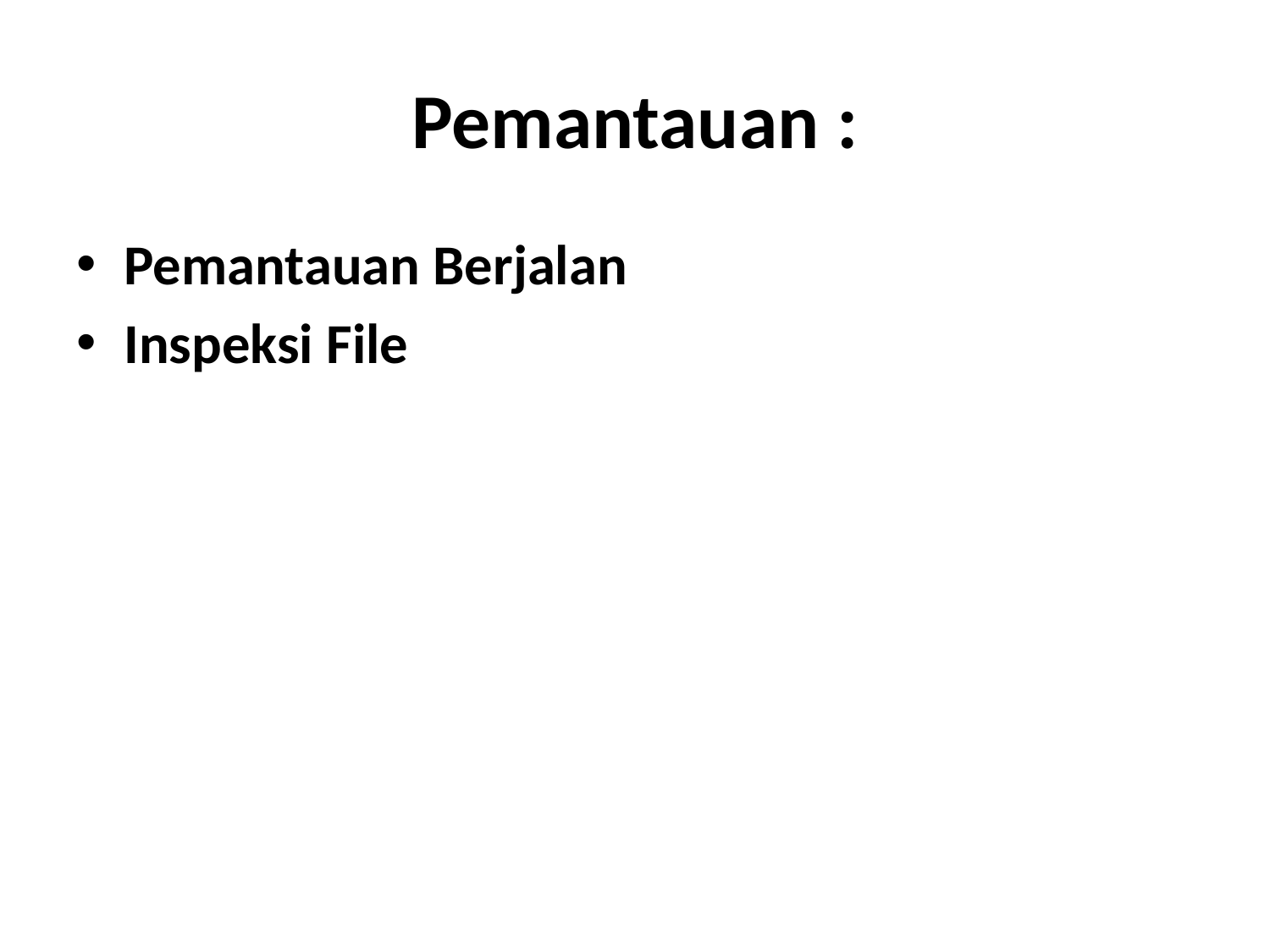

# Pemantauan :
Pemantauan Berjalan
Inspeksi File